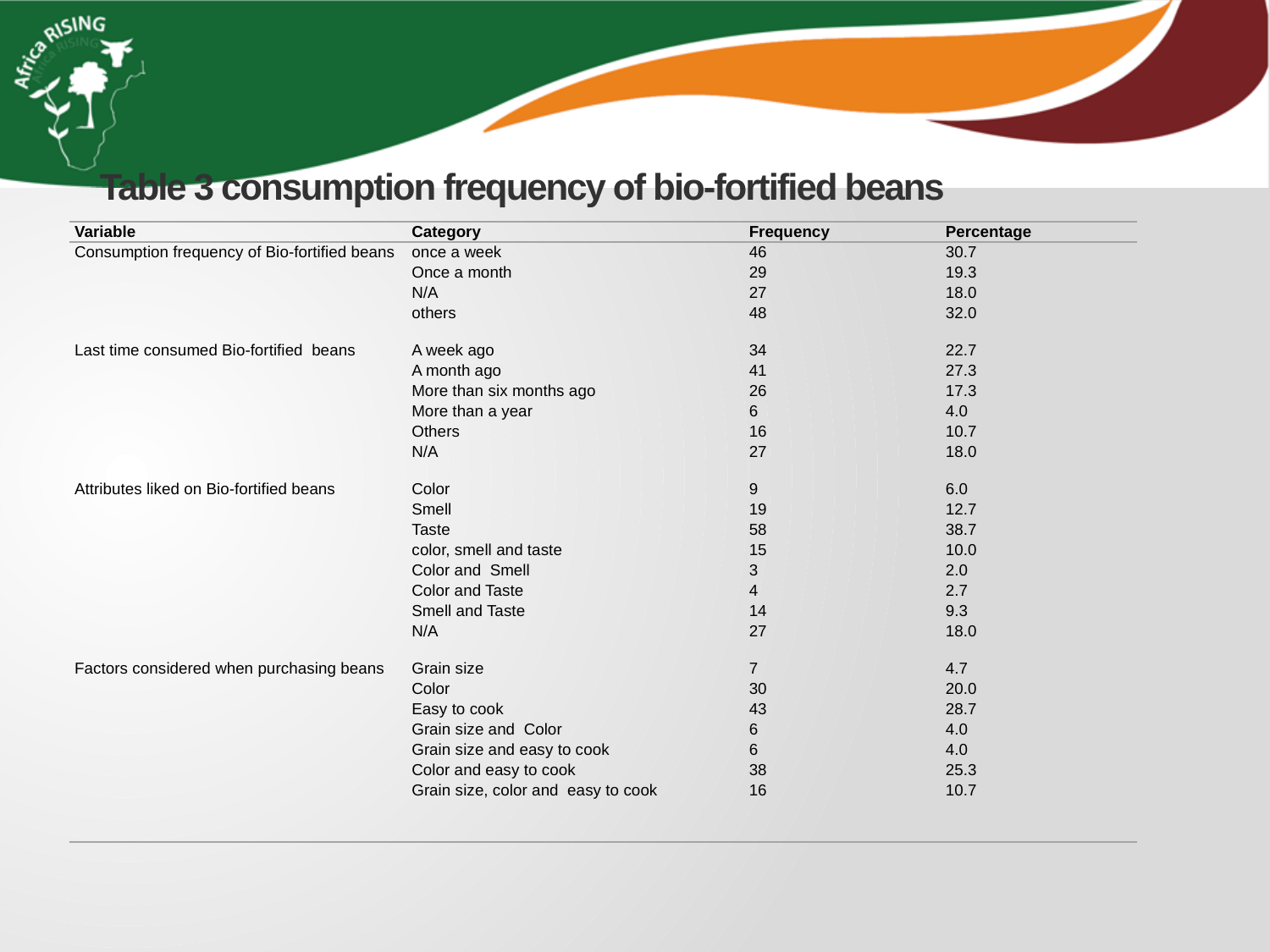

# Table 3 consumption frequency of bio-fortified beans
| Variable | Category | Frequency | Percentage |
| --- | --- | --- | --- |
| Consumption frequency of Bio-fortified beans | once a week | 46 | 30.7 |
|  | Once a month | 29 | 19.3 |
|  | N/A | 27 | 18.0 |
|  | others | 48 | 32.0 |
| Last time consumed Bio-fortified beans | A week ago | 34 | 22.7 |
|  | A month ago | 41 | 27.3 |
|  | More than six months ago | 26 | 17.3 |
|  | More than a year | 6 | 4.0 |
|  | Others | 16 | 10.7 |
|  | N/A | 27 | 18.0 |
| Attributes liked on Bio-fortified beans | Color | 9 | 6.0 |
|  | Smell | 19 | 12.7 |
|  | Taste | 58 | 38.7 |
|  | color, smell and taste | 15 | 10.0 |
|  | Color and Smell | 3 | 2.0 |
|  | Color and Taste | 4 | 2.7 |
|  | Smell and Taste | 14 | 9.3 |
|  | N/A | 27 | 18.0 |
| Factors considered when purchasing beans | Grain size | 7 | 4.7 |
|  | Color | 30 | 20.0 |
|  | Easy to cook | 43 | 28.7 |
|  | Grain size and Color | 6 | 4.0 |
|  | Grain size and easy to cook | 6 | 4.0 |
|  | Color and easy to cook | 38 | 25.3 |
|  | Grain size, color and easy to cook | 16 | 10.7 |